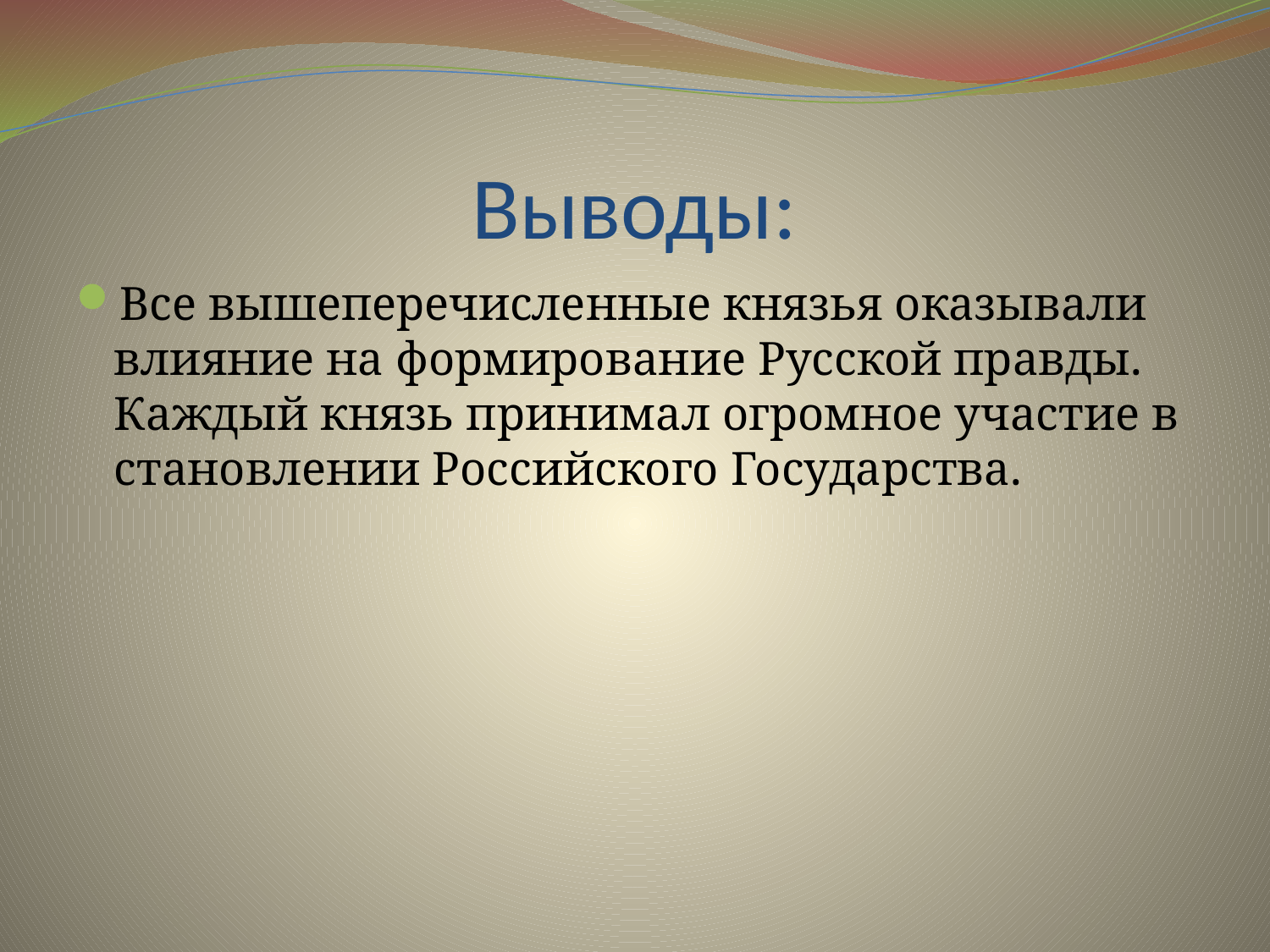

# Выводы:
Все вышеперечисленные князья оказывали влияние на формирование Русской правды. Каждый князь принимал огромное участие в становлении Российского Государства.